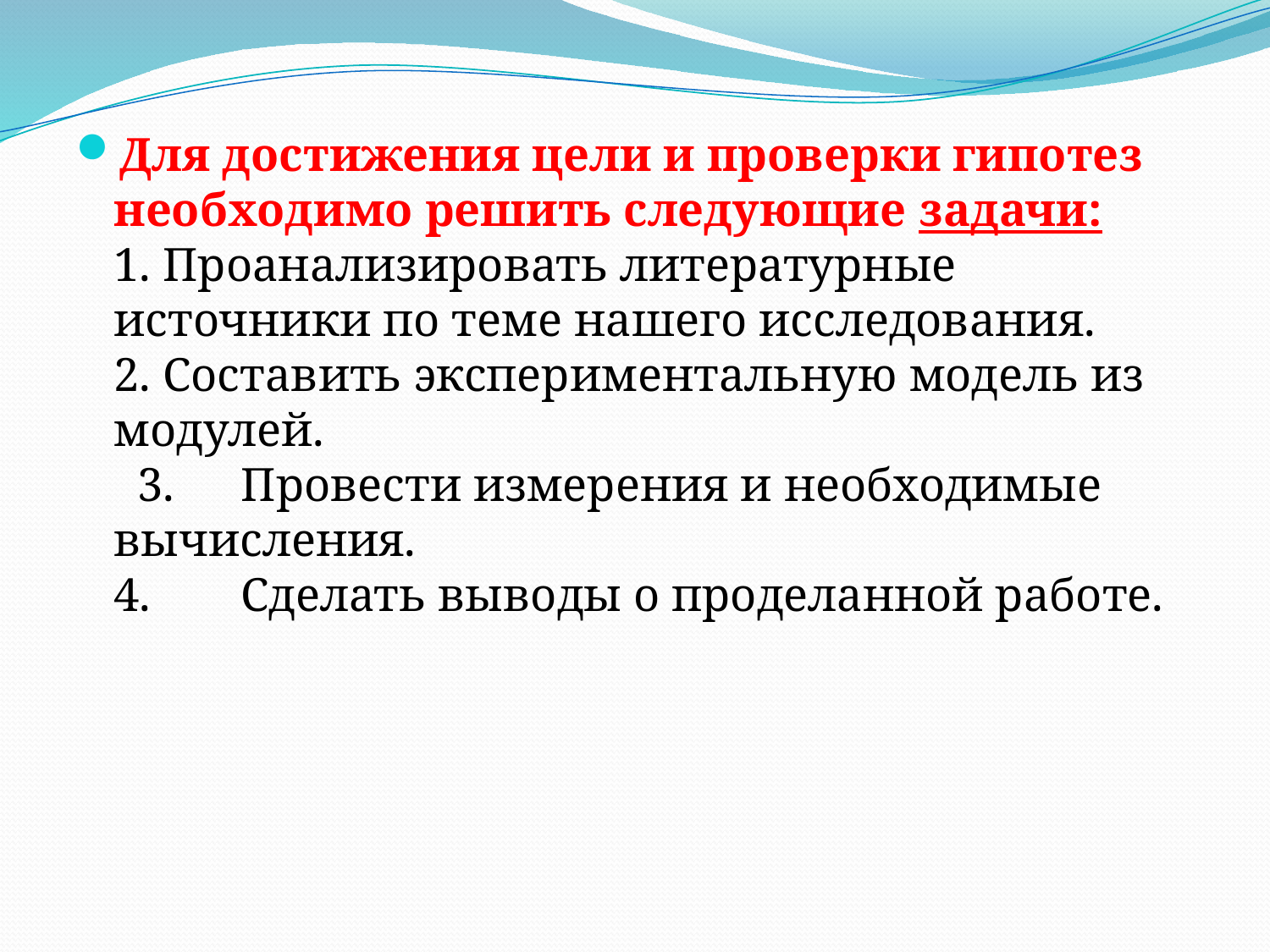

#
Для достижения цели и проверки гипотез  необходимо решить следующие задачи:
1. Проанализировать литературные источники по теме нашего исследования.
2. Составить экспериментальную модель из модулей.
  3.	Провести измерения и необходимые вычисления.
4.	Сделать выводы о проделанной работе.